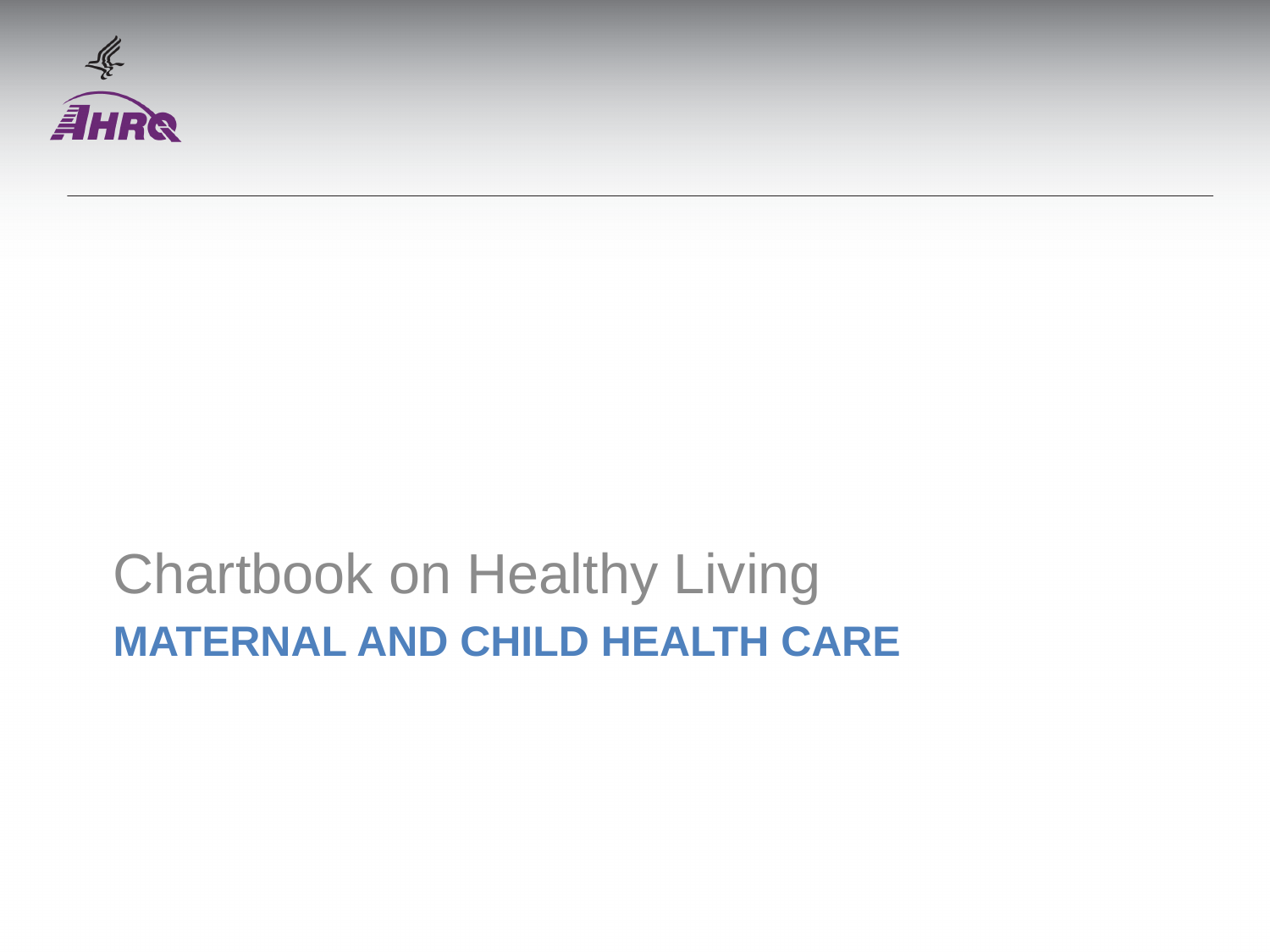

Chartbook on Healthy Living
# Maternal and CHILD health care